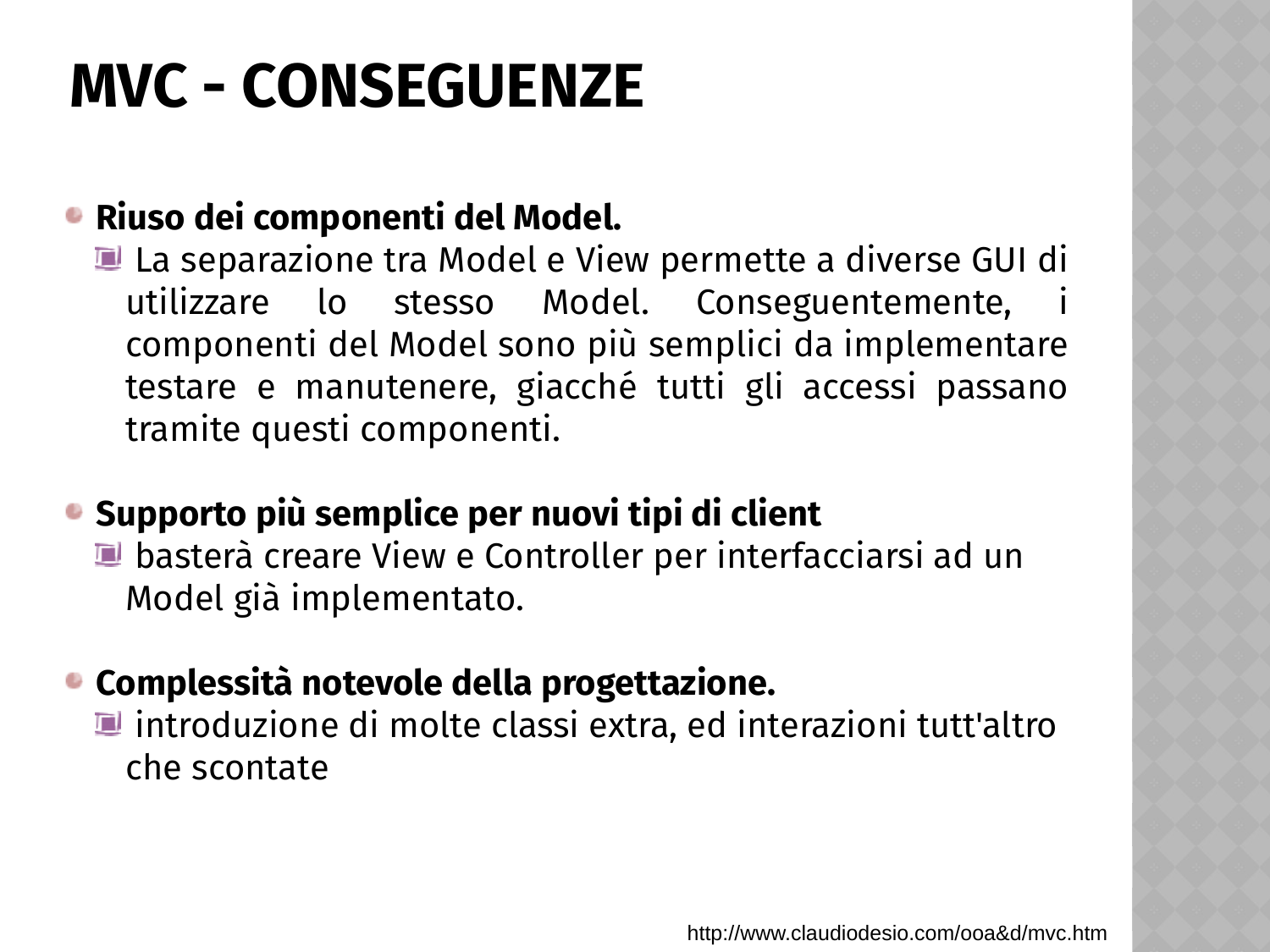

# MVC - CONSEGUENZE
 Riuso dei componenti del Model.
 La separazione tra Model e View permette a diverse GUI di utilizzare lo stesso Model. Conseguentemente, i componenti del Model sono più semplici da implementare testare e manutenere, giacché tutti gli accessi passano tramite questi componenti.

 Supporto più semplice per nuovi tipi di client
 basterà creare View e Controller per interfacciarsi ad un Model già implementato.

 Complessità notevole della progettazione.
 introduzione di molte classi extra, ed interazioni tutt'altro che scontate

http://www.claudiodesio.com/ooa&d/mvc.htm